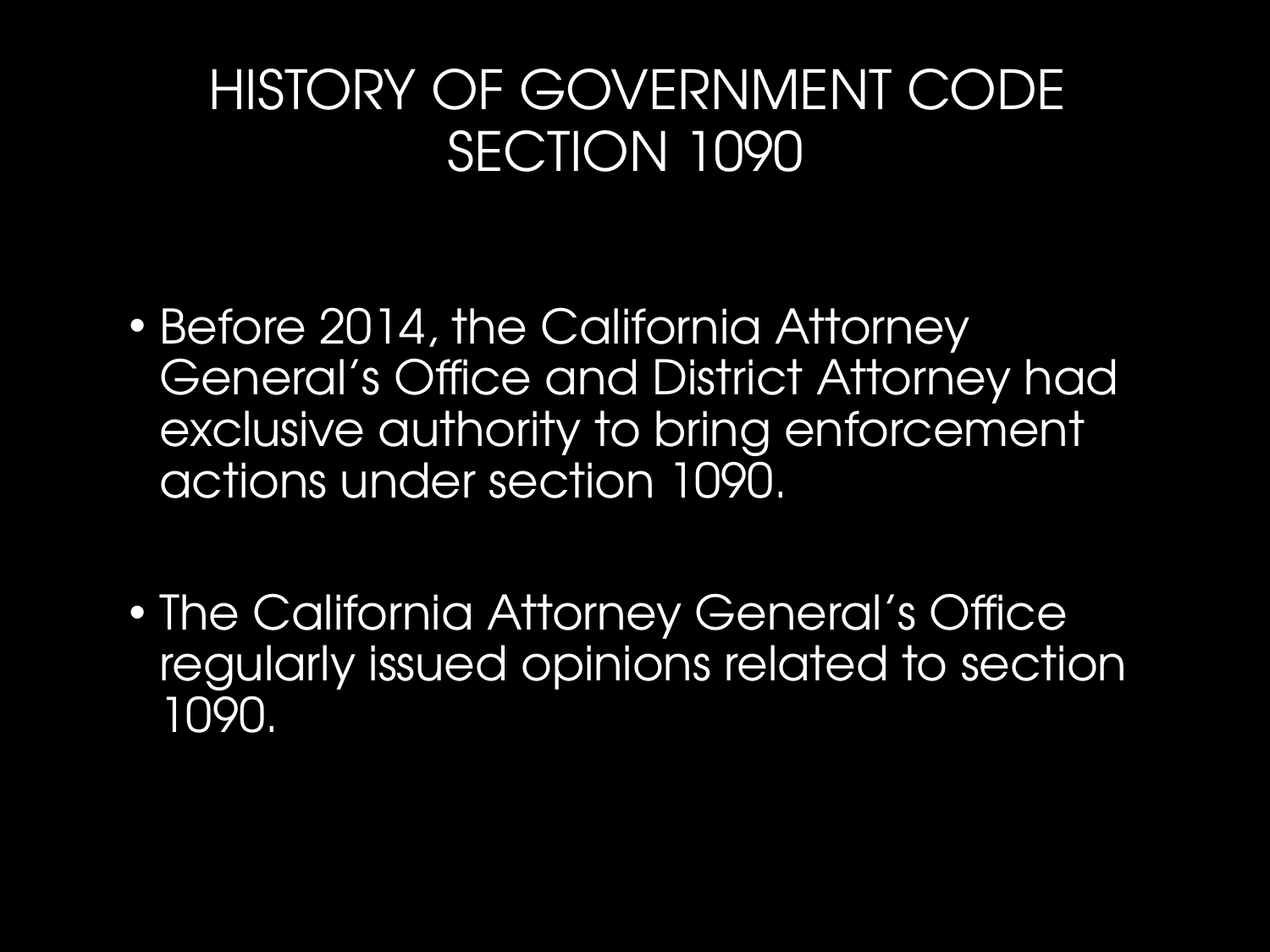

# History of Government Code Section 1090
Before 2014, the California Attorney General’s Office and District Attorney had exclusive authority to bring enforcement actions under section 1090.

The California Attorney General’s Office regularly issued opinions related to section 1090.